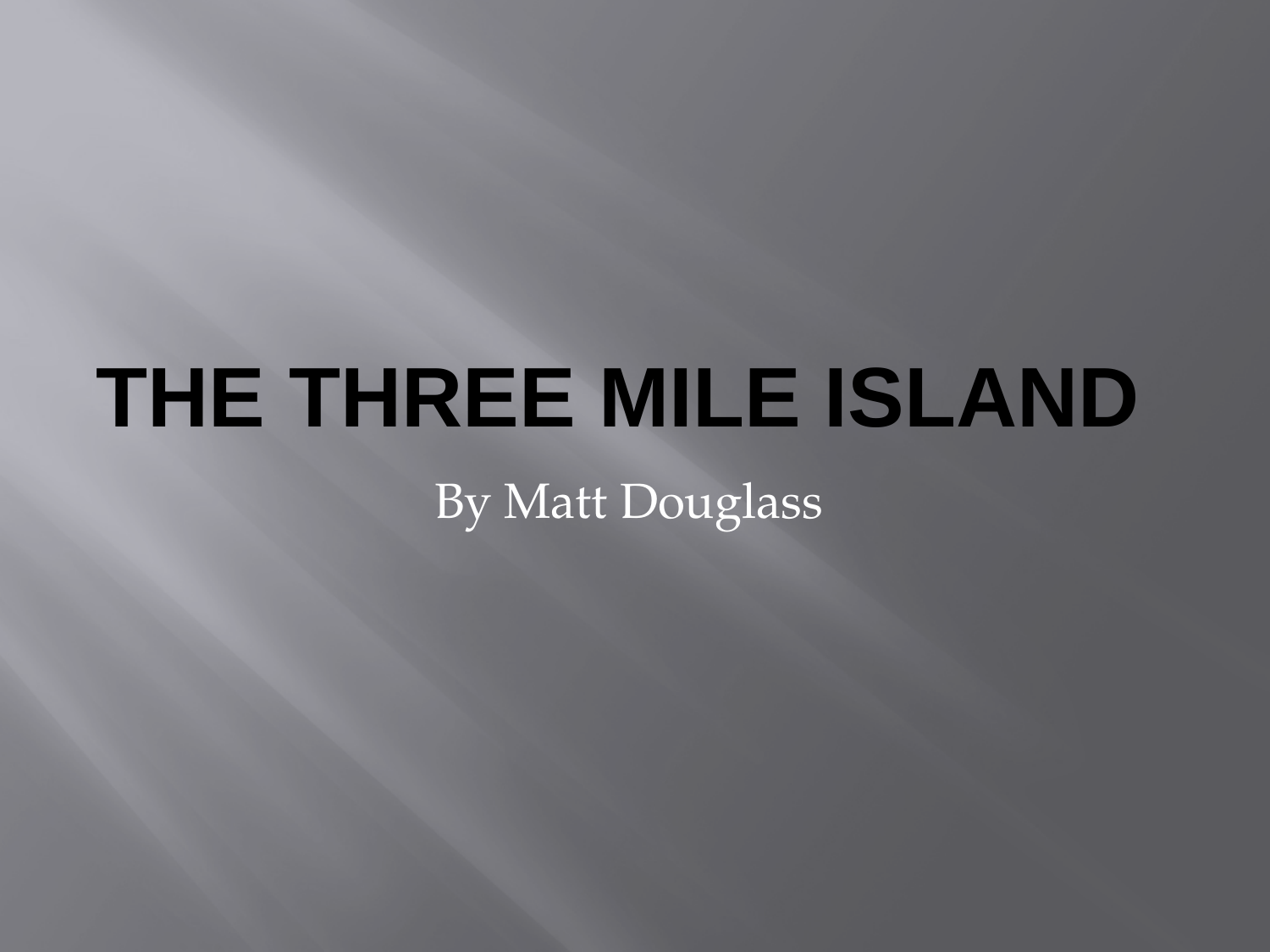

# The Three Mile Island
By Matt Douglass